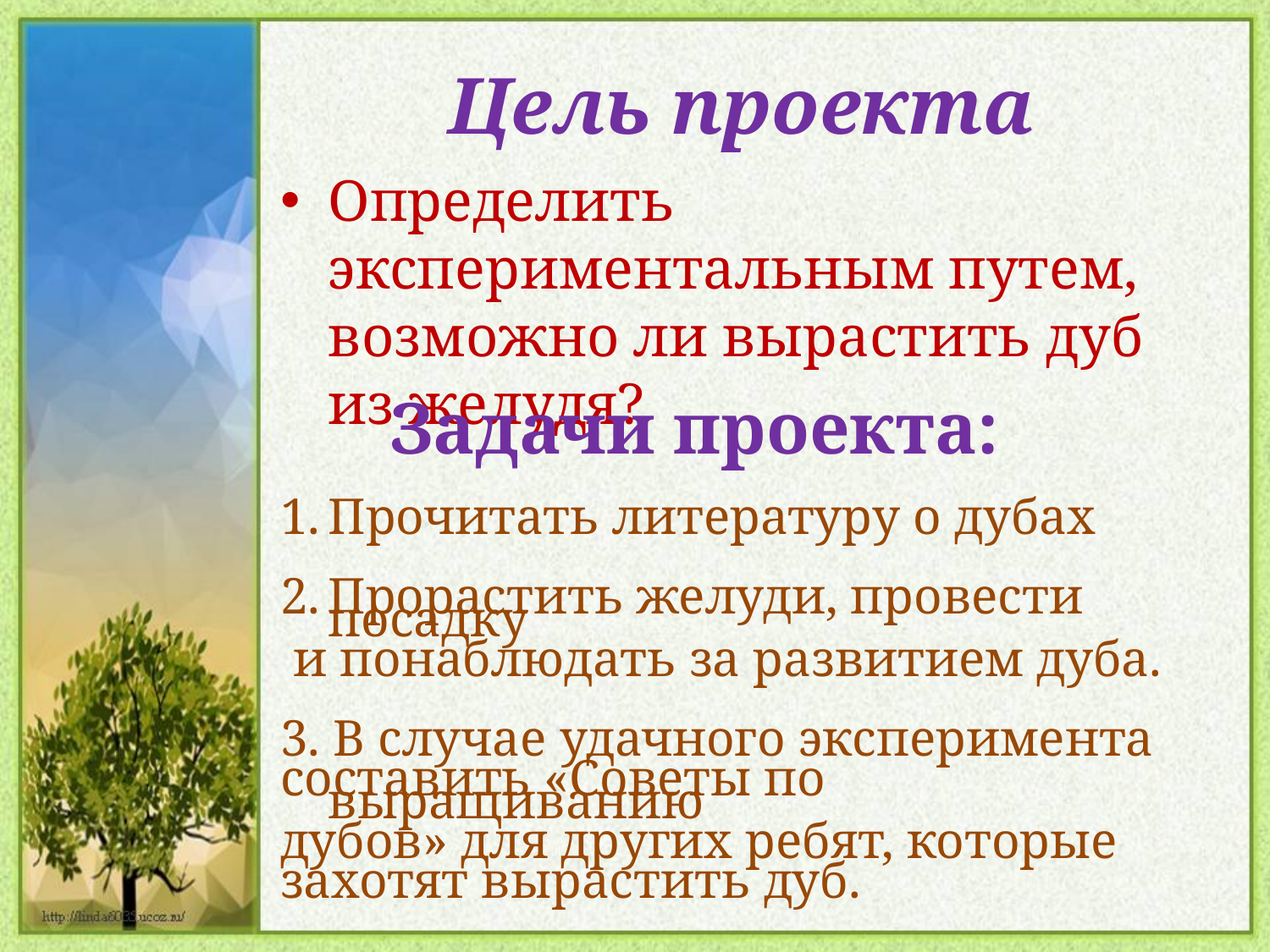

# Цель проекта
Определить экспериментальным путем, возможно ли вырастить дуб из желудя?

Задачи проекта:
Прочитать литературу о дубах

Прорастить желуди, провести посадку
 и понаблюдать за развитием дуба.

3. В случае удачного эксперимента
составить «Советы по выращиванию
дубов» для других ребят, которые
захотят вырастить дуб.